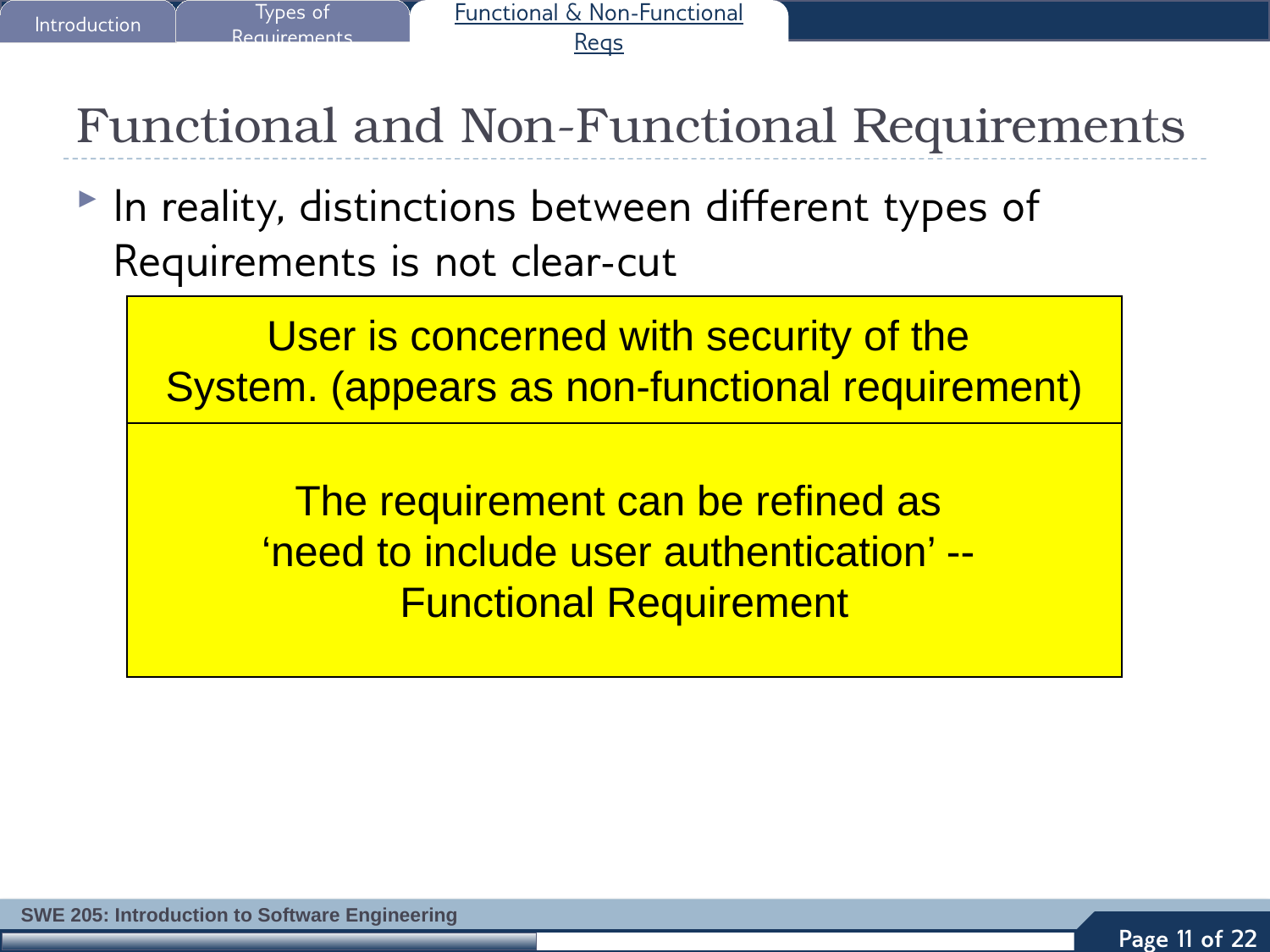

Introduction
Types of Requirements
Functional & Non-Functional Reqs
# Functional and Non-Functional Requirements
In reality, distinctions between different types of Requirements is not clear-cut
User is concerned with security of the
System. (appears as non-functional requirement)
The requirement can be refined as
‘need to include user authentication’ --
Functional Requirement
11
Page 11 of 22